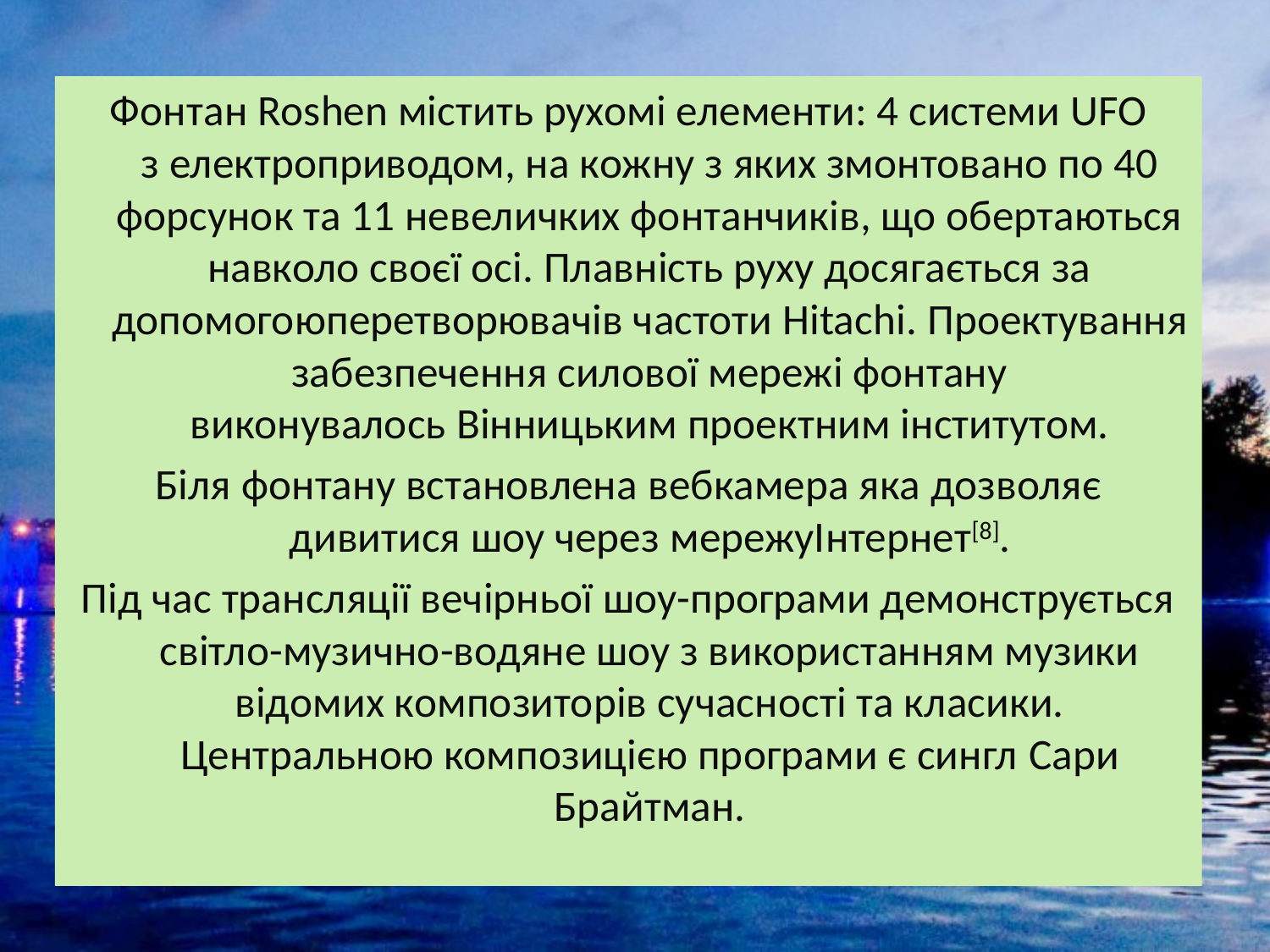

#
Фонтан Roshen містить рухомі елементи: 4 системи UFO з електроприводом, на кожну з яких змонтовано по 40 форсунок та 11 невеличких фонтанчиків, що обертаються навколо своєї осі. Плавність руху досягається за допомогоюперетворювачів частоти Hitachi. Проектування забезпечення силової мережі фонтану виконувалось Вінницьким проектним інститутом.
Біля фонтану встановлена вебкамера яка дозволяє дивитися шоу через мережуІнтернет[8].
Під час трансляції вечірньої шоу-програми демонструється світло-музично-водяне шоу з використанням музики відомих композиторів сучасності та класики. Центральною композицією програми є сингл Сари Брайтман.